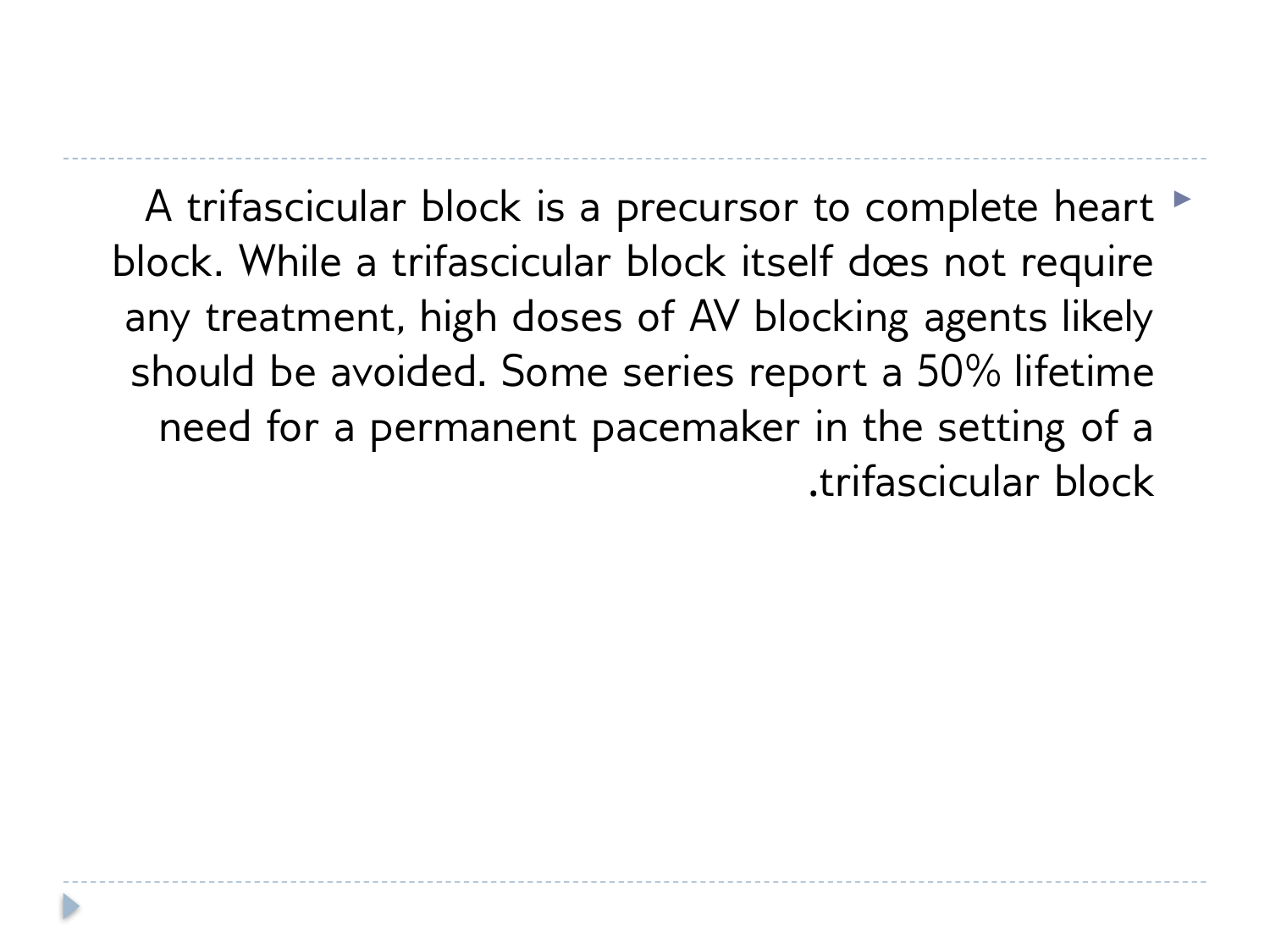

#
A trifascicular block is a precursor to complete heart block. While a trifascicular block itself does not require any treatment, high doses of AV blocking agents likely should be avoided. Some series report a 50% lifetime need for a permanent pacemaker in the setting of a trifascicular block.